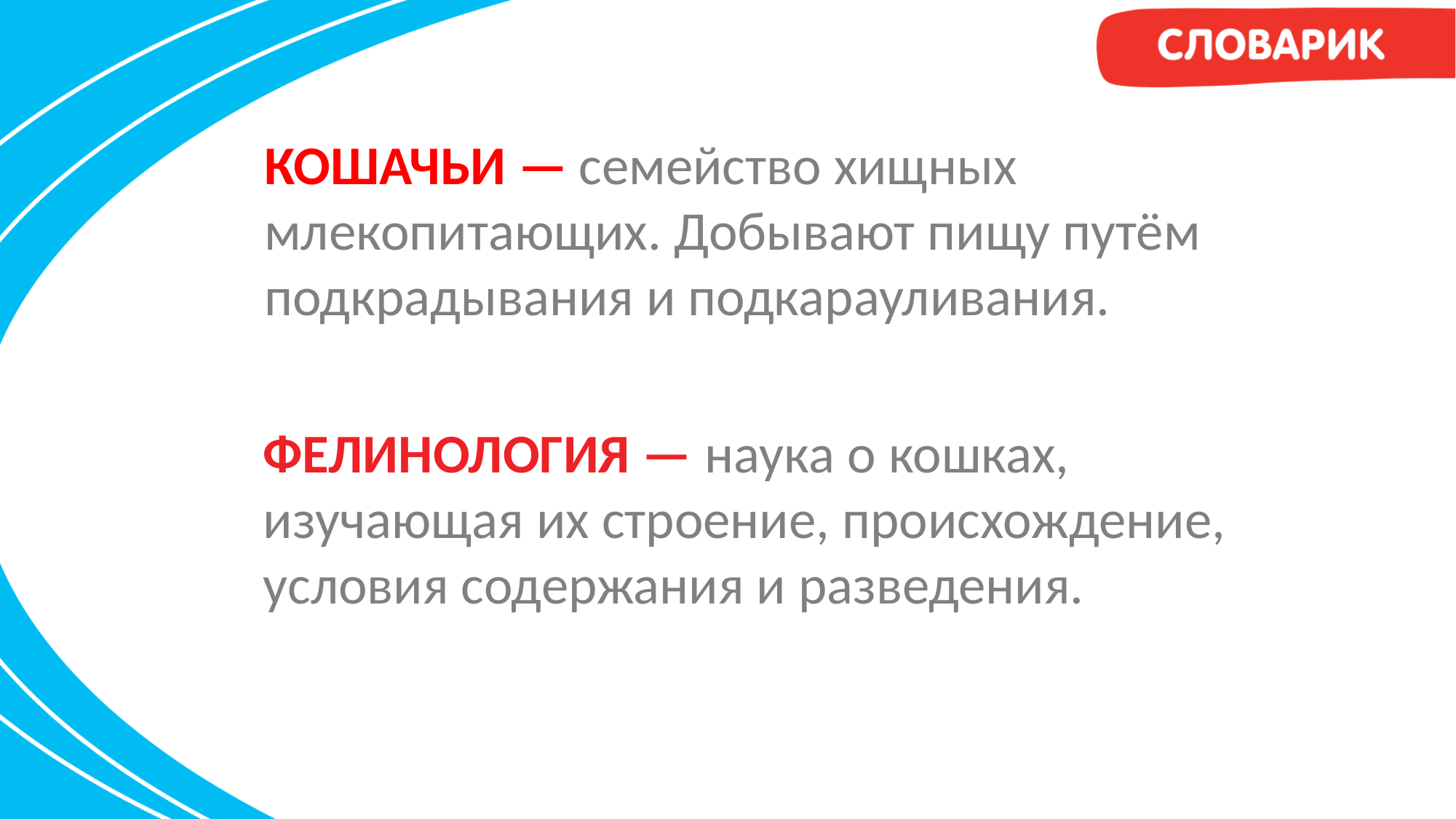

КОШАЧЬИ — семейство хищных млекопитающих. Добывают пищу путём подкрадывания и подкарауливания.

ФЕЛИНОЛОГИЯ — наука о кошках, изучающая их строение, происхождение, условия содержания и разведения.